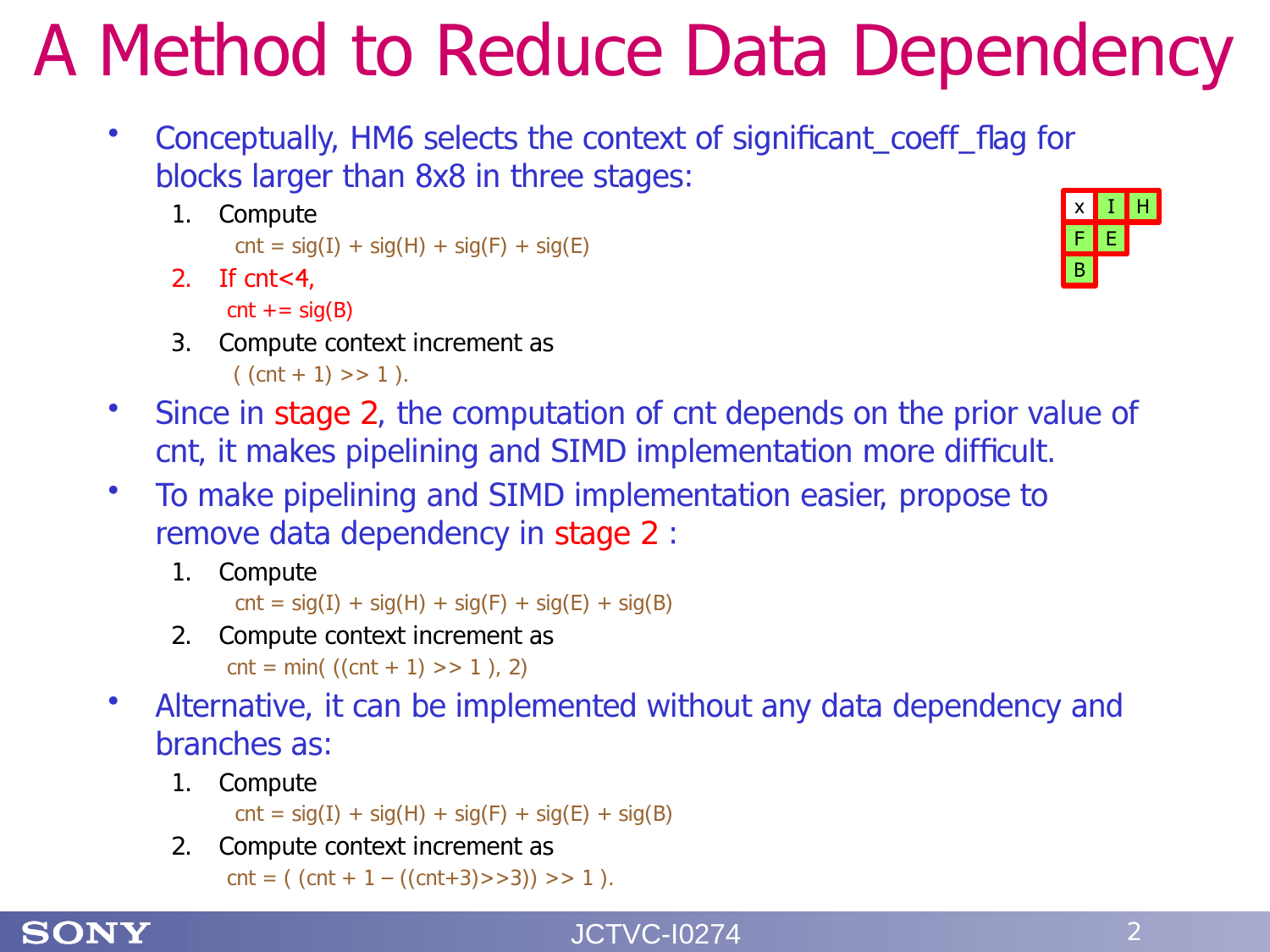

# A Method to Reduce Data Dependency
Conceptually, HM6 selects the context of significant_coeff_flag for blocks larger than 8x8 in three stages:
Compute
cnt = sig(I) + sig(H) + sig(F) + sig(E)
If cnt<4,
cnt += sig(B)
Compute context increment as
 ( (cnt + 1) >> 1 ).
Since in stage 2, the computation of cnt depends on the prior value of cnt, it makes pipelining and SIMD implementation more difficult.
To make pipelining and SIMD implementation easier, propose to remove data dependency in stage 2 :
Compute
cnt = sig(I) + sig(H) + sig(F) + sig(E) + sig(B)
Compute context increment as
cnt = min( ((cnt + 1) >> 1 ), 2)
Alternative, it can be implemented without any data dependency and branches as:
Compute
cnt = sig(I) + sig(H) + sig(F) + sig(E) + sig(B)
Compute context increment as
cnt = ( (cnt + 1 – ((cnt+3)>>3)) >> 1 ).

x
I
H
F
E
B
JCTVC-I0274
2